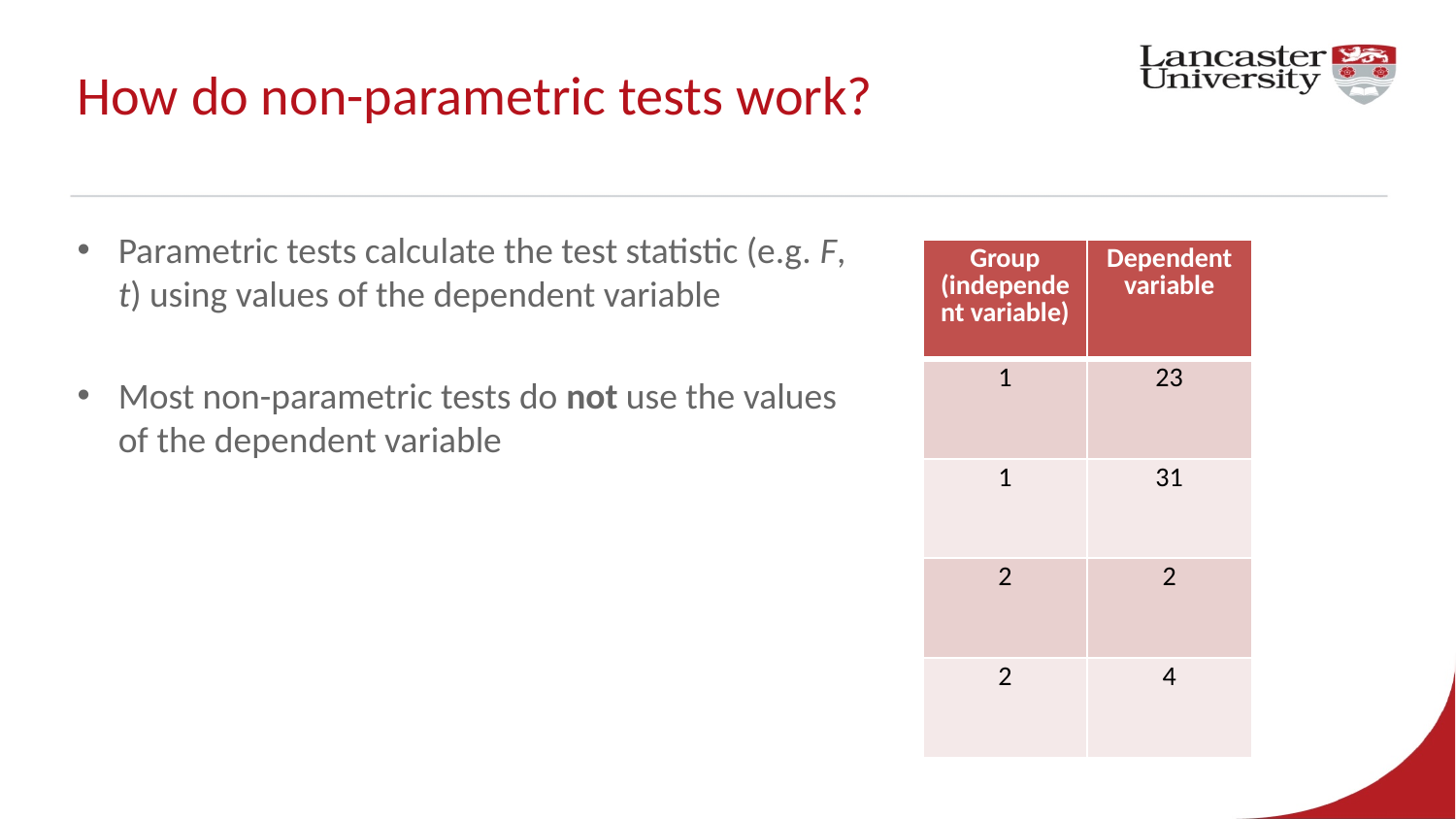

# How do non-parametric tests work?
Parametric tests calculate the test statistic (e.g. F, t) using values of the dependent variable

Most non-parametric tests do not use the values of the dependent variable

| Group (independent variable) | Dependent variable |
| --- | --- |
| 1 | 23 |
| 1 | 31 |
| 2 | 2 |
| 2 | 4 |